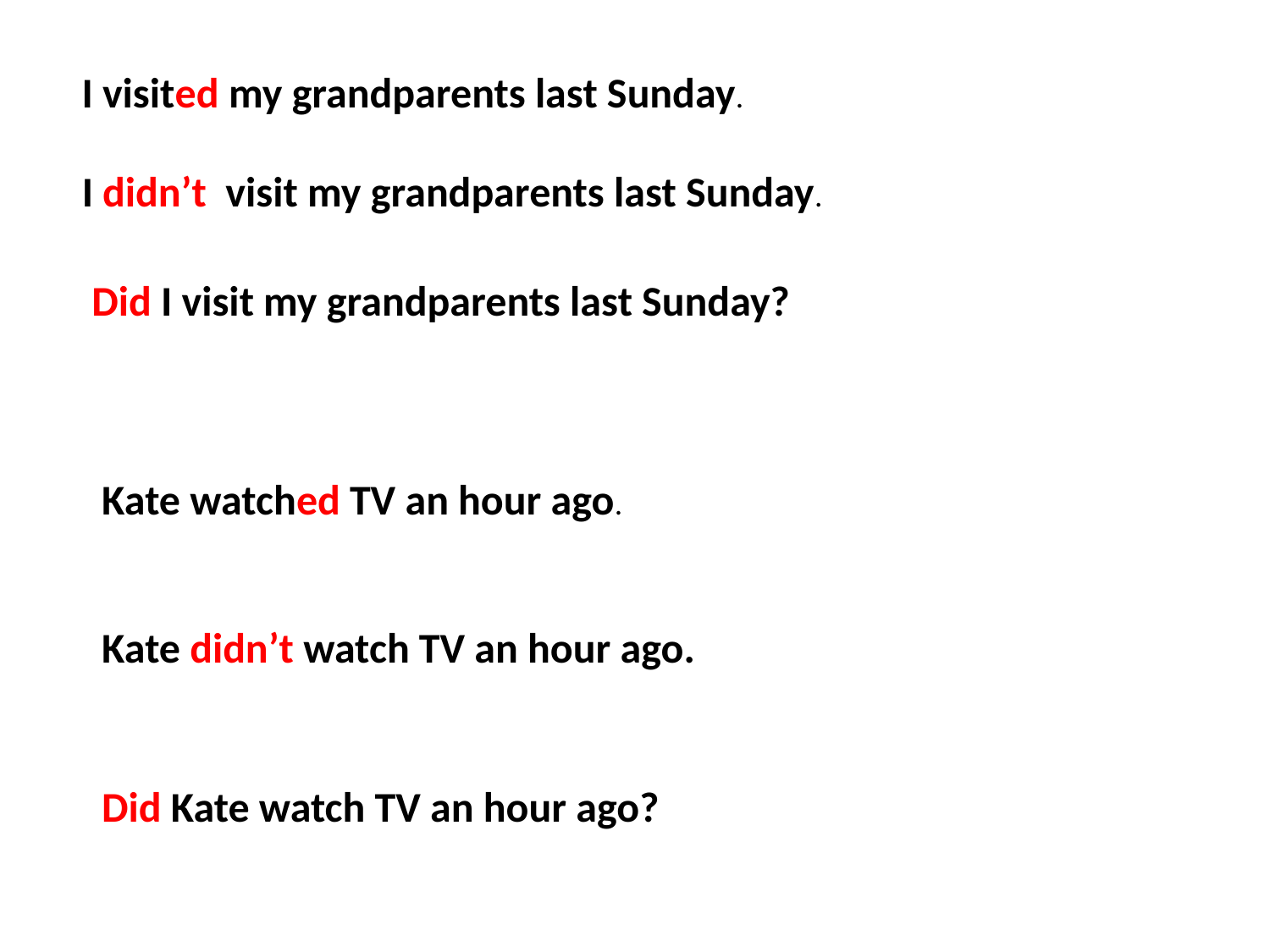

I visited my grandparents last Sunday.
I didn’t  visit my grandparents last Sunday.
Did I visit my grandparents last Sunday?
Kate watched TV an hour ago.
Kate didn’t watch TV an hour ago.
Did Kate watch TV an hour ago?